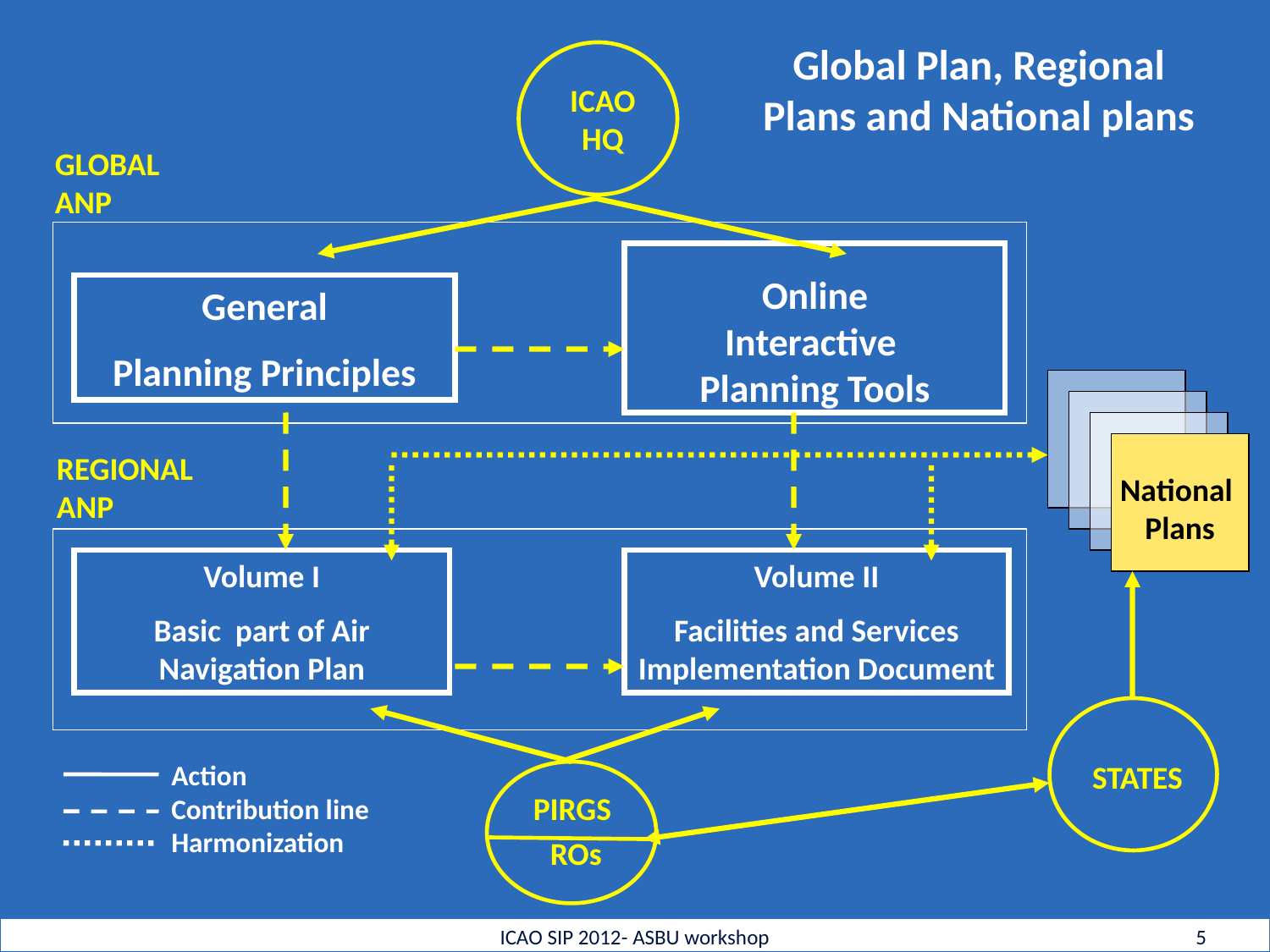

Global Plan, Regional Plans and National plans

ICAO HQ

GLOBAL
ANP

Online
Interactive
Planning Tools
 General
Planning Principles

REGIONAL
ANP

National  Plans

Volume I
Basic  part of Air Navigation Plan
Volume II
Facilities and Services Implementation Document

STATES

PIRGS
 ROs

Action
Contribution line
Harmonization

5
ICAO SIP 2012- ASBU workshop